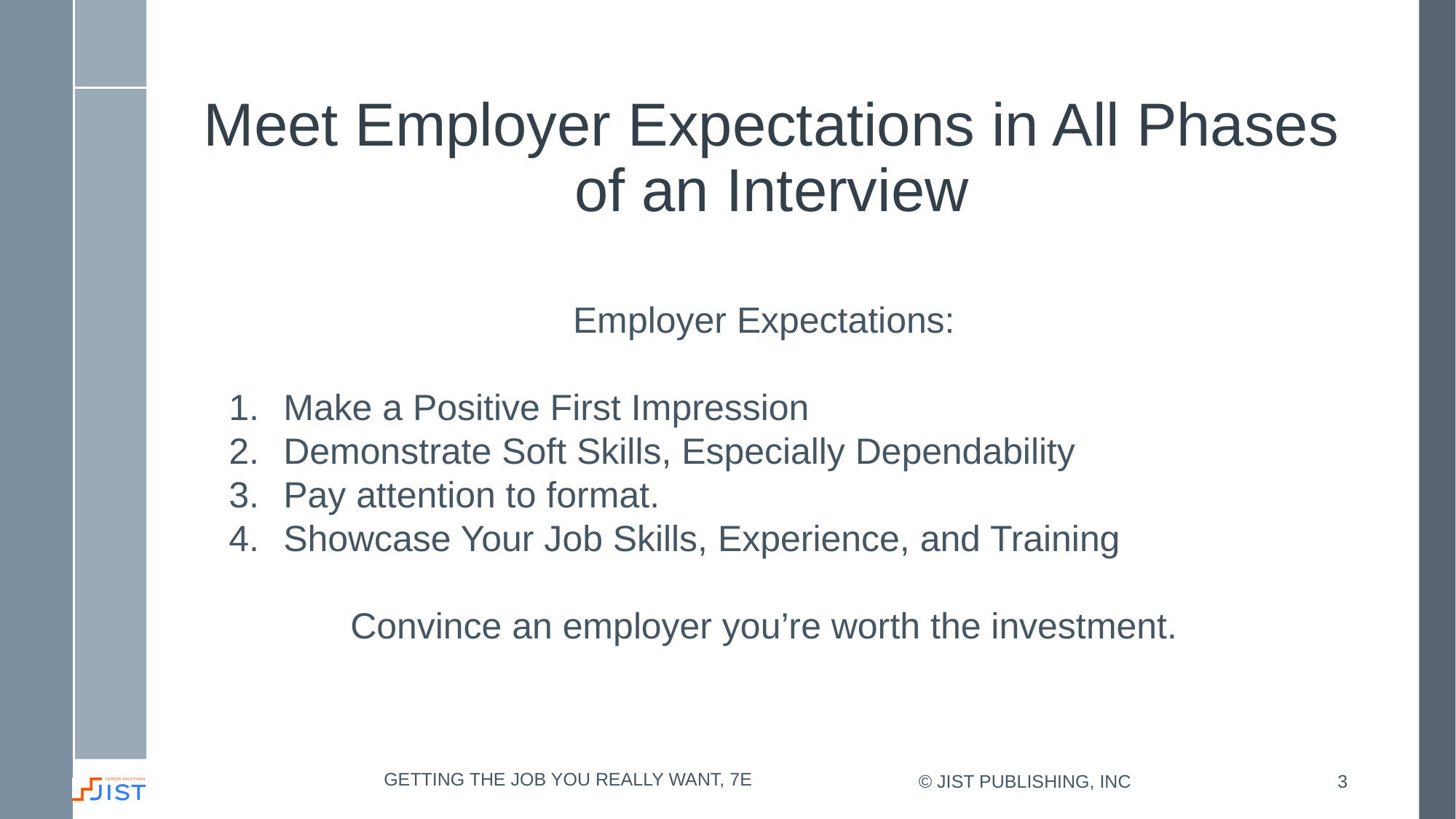

# Meet Employer Expectations in All Phases of an Interview
Employer Expectations:

Make a Positive First Impression
Demonstrate Soft Skills, Especially Dependability
Pay attention to format.
Showcase Your Job Skills, Experience, and Training

Convince an employer you’re worth the investment.
Getting the job you really want, 7e
© JIST Publishing, Inc
3